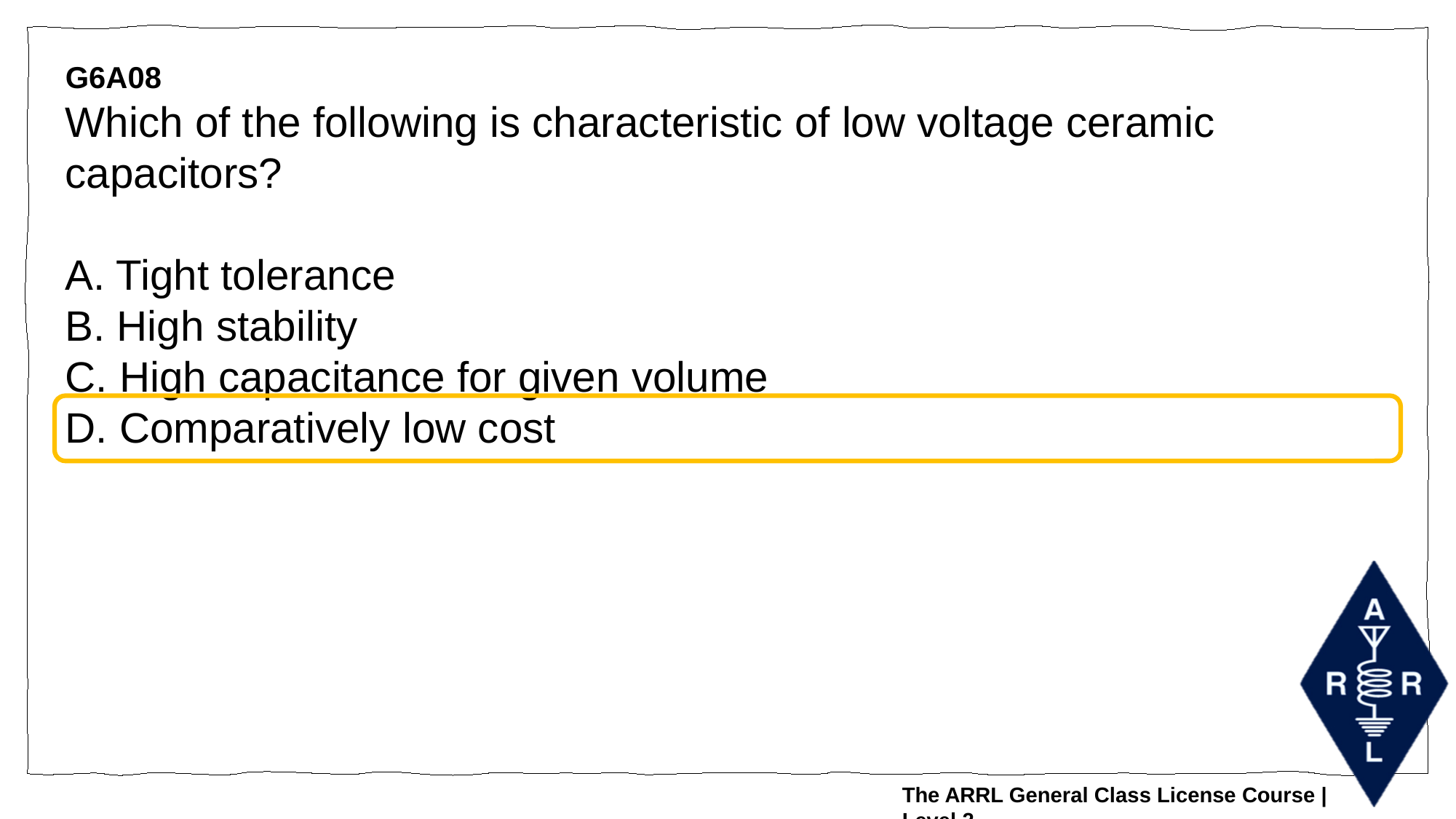

G6A08
Which of the following is characteristic of low voltage ceramic capacitors?

A. Tight tolerance
B. High stability
C. High capacitance for given volume
D. Comparatively low cost